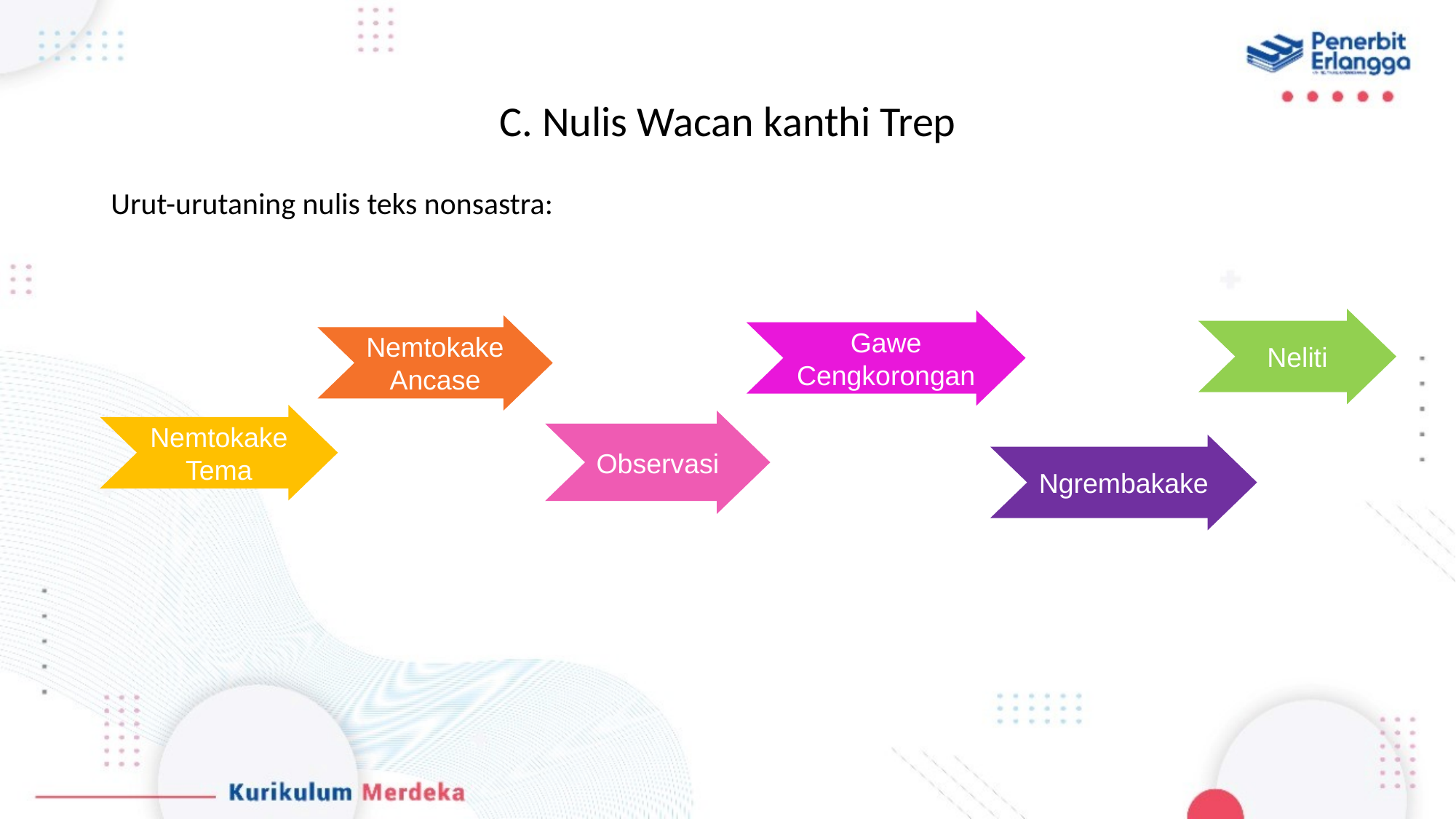

# C. Nulis Wacan kanthi Trep
Urut-urutaning nulis teks nonsastra:

Neliti
Gawe
Cengkorongan
Nemtokake Ancase
Nemtokake Tema
Observasi
Ngrembakake